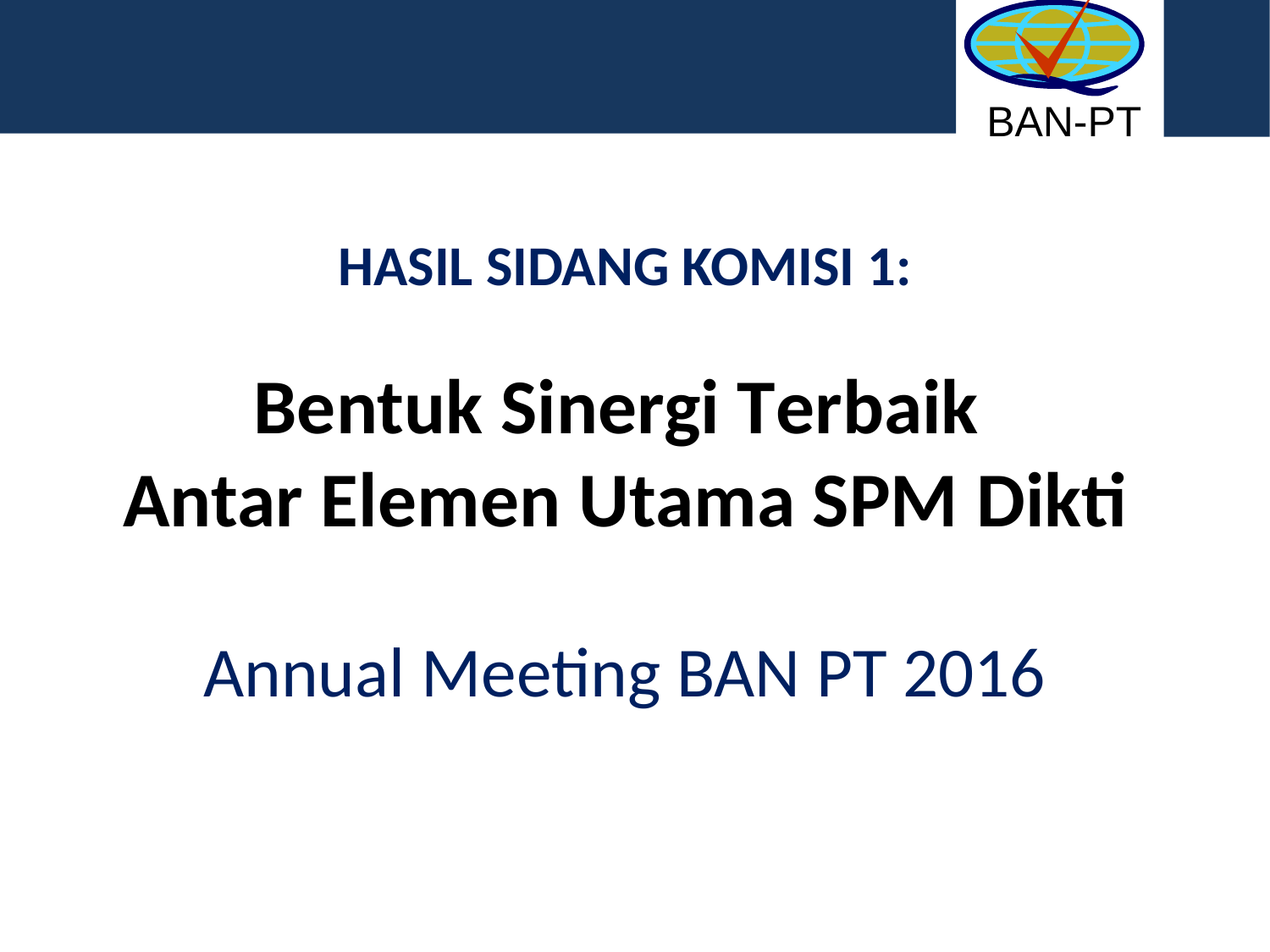

BAN-PT

HASIL SIDANG KOMISI 1:

Bentuk Sinergi Terbaik
Antar Elemen Utama SPM Dikti

Annual Meeting BAN PT 2016